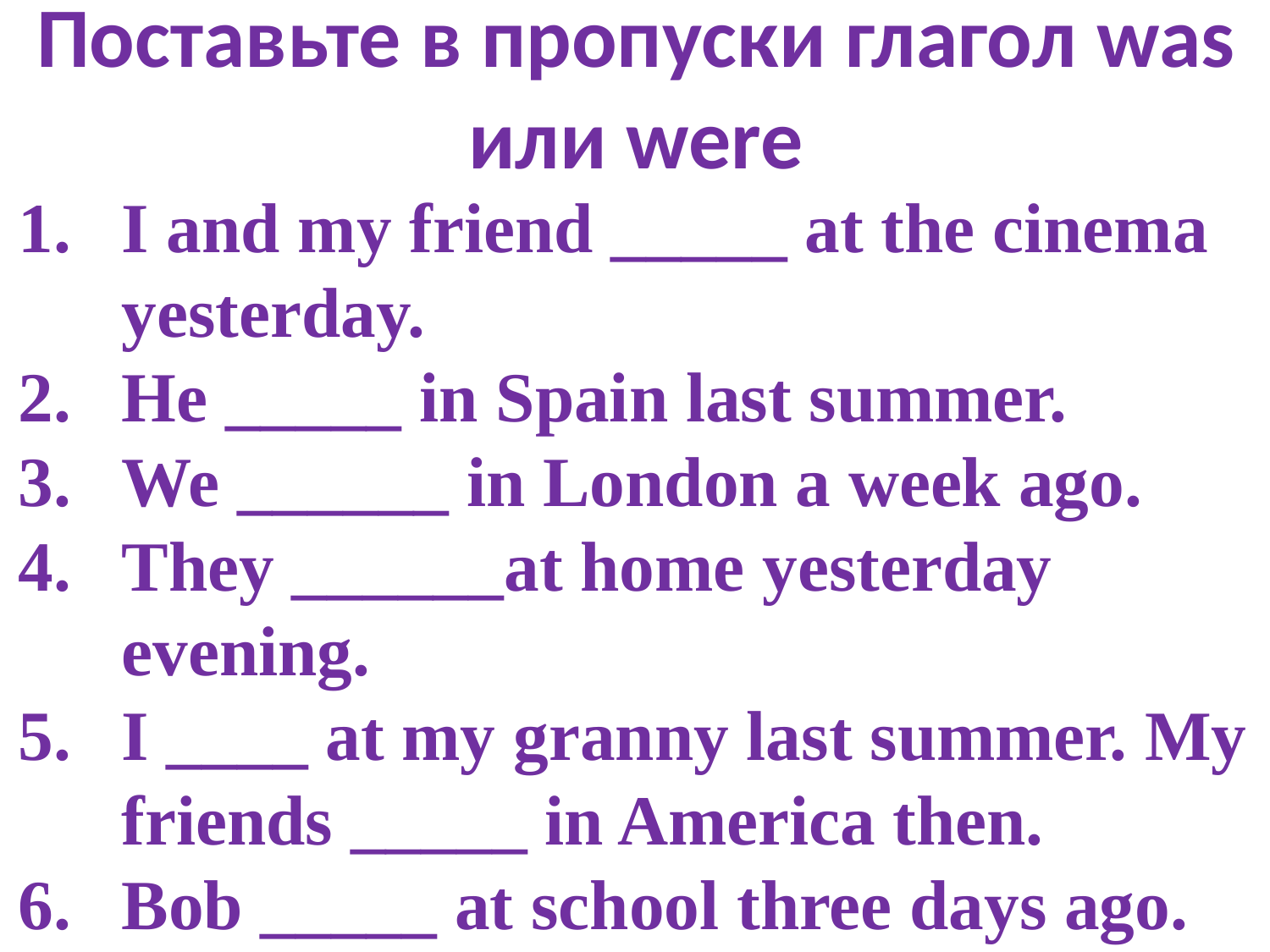

Поставьте в пропуски глагол was или were
I and my friend _____ at the cinema yesterday.
He _____ in Spain last summer.
We ______ in London a week ago.
They ______at home yesterday evening.
I ____ at my granny last summer. My friends _____ in America then.
Bob _____ at school three days ago.